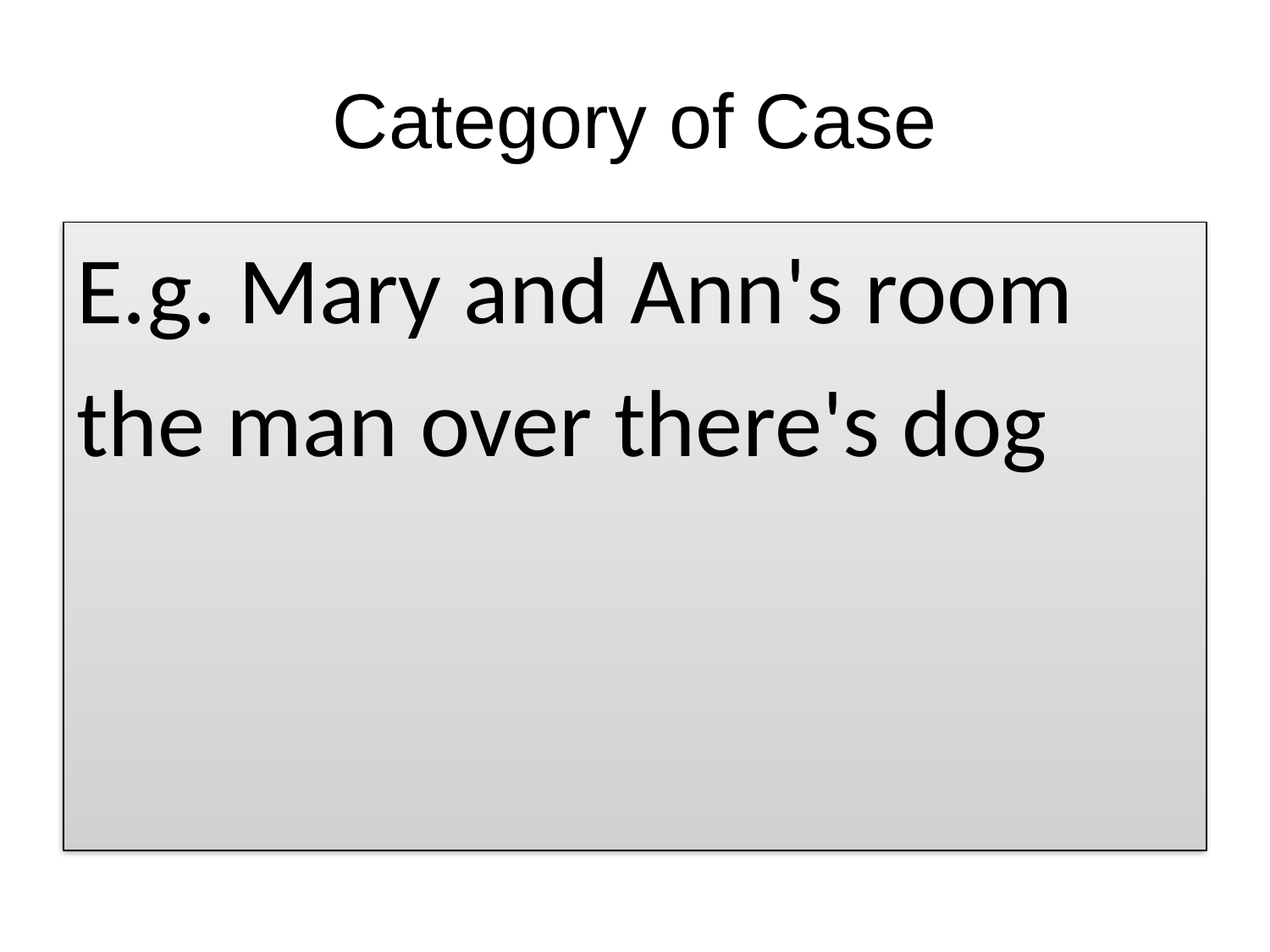

# Category of Case
E.g. Mary and Ann's room
the man over there's dog